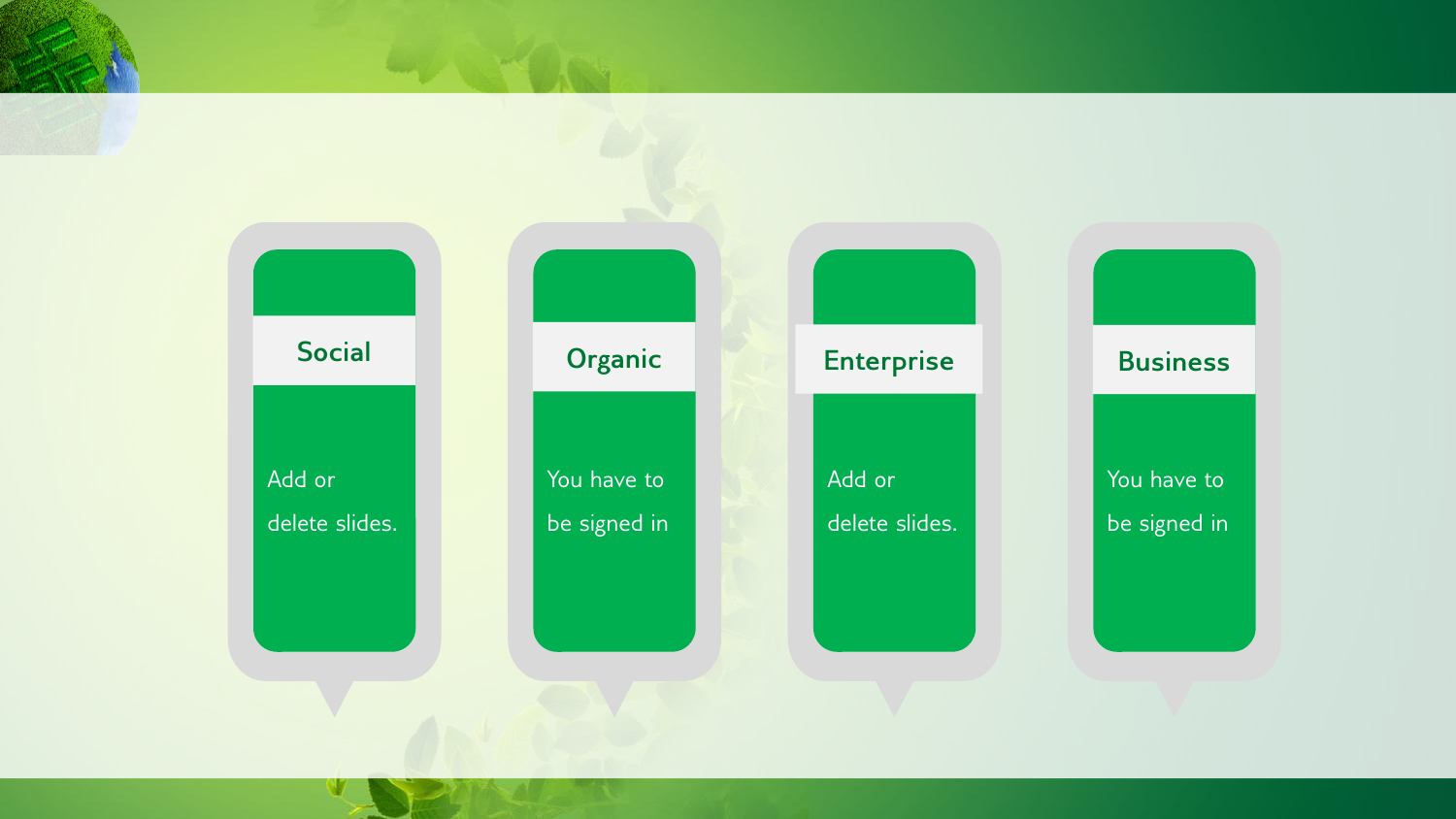

#

Social
Add or delete slides.

Organic
You have to be signed in

Enterprise
Add or delete slides.

Business
You have to be signed in